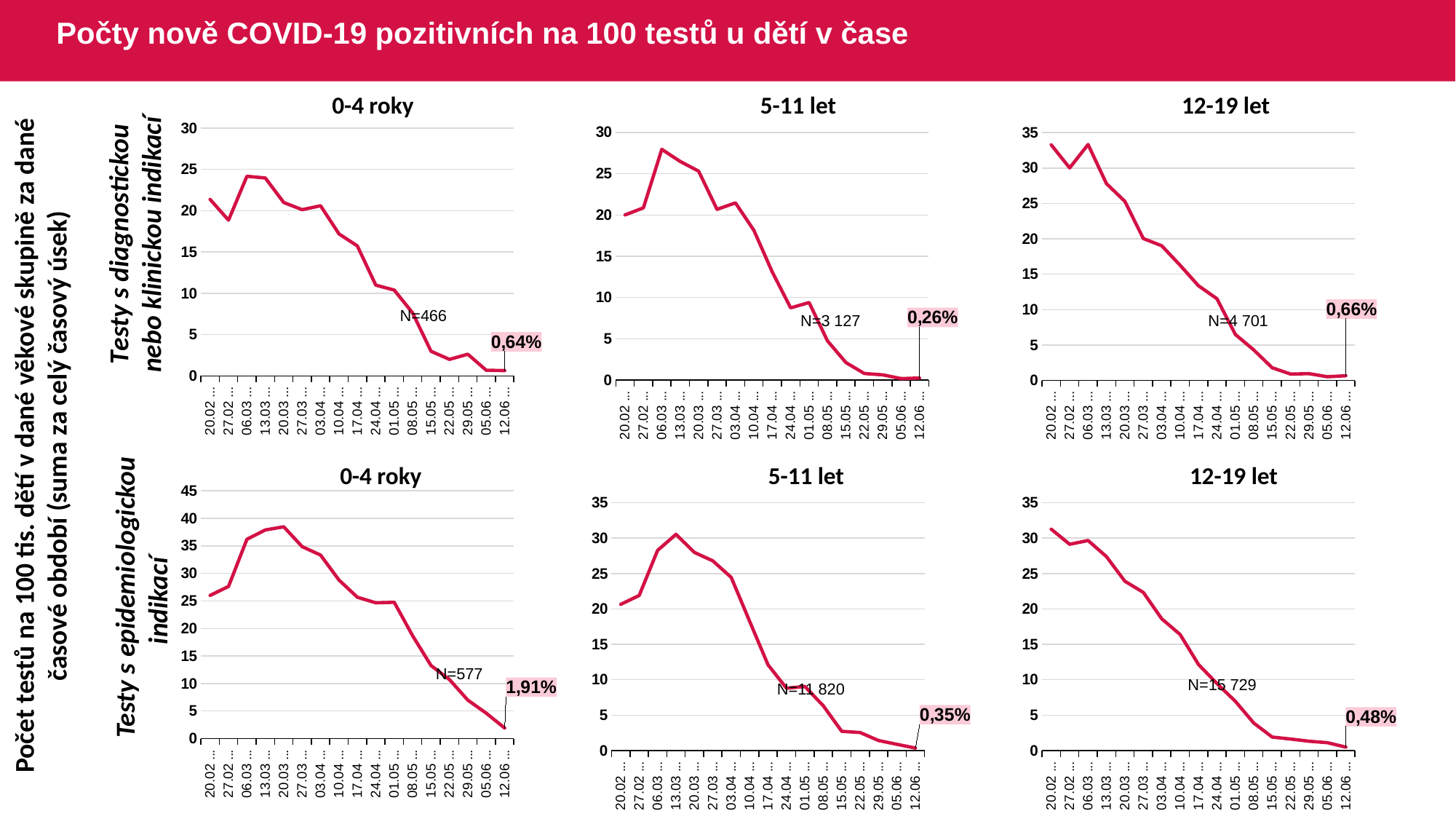

# Počty nově COVID-19 pozitivních na 100 testů u dětí v čase
0-4 roky
5-11 let
12-19 let

### Chart

| Category |  |
|---|---|
| 20.02 - 26.02 | 21.372930866601 |
| 27.02 - 05.03 | 18.861364624076 |
| 06.03 - 12.03 | 24.172185430463 |
| 13.03 - 19.03 | 23.964968152866 |
| 20.03 - 26.03 | 21.000981354268 |
| 27.03 - 02.04 | 20.129032258064 |
| 03.04 - 09.04 | 20.605187319884 |
| 10.04 - 16.04 | 17.191601049868 |
| 17.04 - 23.04 | 15.739268680445 |
| 24.04 - 30.04 | 10.990712074303 |
| 01.05 - 07.05 | 10.39156626506 |
| 08.05 - 14.05 | 7.625899280575 |
| 15.05 - 21.05 | 2.981029810298 |
| 22.05 - 28.05 | 2.002861230329 |
| 29.05 - 04.06 | 2.623906705539 |
| 05.06 - 11.06 | 0.686106346483 |
| 12.06 - 18.06 | 0.643776824034 |

### Chart

| Category |  |
|---|---|
| 20.02 - 26.02 | 20.00384319754 |
| 27.02 - 05.03 | 20.86115588303 |
| 06.03 - 12.03 | 27.945555082943 |
| 13.03 - 19.03 | 26.486168334314 |
| 20.03 - 26.03 | 25.306957708049 |
| 27.03 - 02.04 | 20.678513731825 |
| 03.04 - 09.04 | 21.466524973432 |
| 10.04 - 16.04 | 18.144044321329 |
| 17.04 - 23.04 | 13.111413043478 |
| 24.04 - 30.04 | 8.753568030447 |
| 01.05 - 07.05 | 9.395109395109 |
| 08.05 - 14.05 | 4.75681453768 |
| 15.05 - 21.05 | 2.133872416891 |
| 22.05 - 28.05 | 0.802139037433 |
| 29.05 - 04.06 | 0.641125879593 |
| 05.06 - 11.06 | 0.190234622701 |
| 12.06 - 18.06 | 0.25583626479 |

### Chart

| Category |  |
|---|---|
| 20.02 - 26.02 | 33.276255707762 |
| 27.02 - 05.03 | 30.018984337921 |
| 06.03 - 12.03 | 33.324439701173 |
| 13.03 - 19.03 | 27.799816905706 |
| 20.03 - 26.03 | 25.295592977427 |
| 27.03 - 02.04 | 20.042016806722 |
| 03.04 - 09.04 | 19.024390243902 |
| 10.04 - 16.04 | 16.263269639065 |
| 17.04 - 23.04 | 13.366336633663 |
| 24.04 - 30.04 | 11.538461538461 |
| 01.05 - 07.05 | 6.496815286624 |
| 08.05 - 14.05 | 4.301708898055 |
| 15.05 - 21.05 | 1.788413098236 |
| 22.05 - 28.05 | 0.896509704935 |
| 29.05 - 04.06 | 0.958543014617 |
| 05.06 - 11.06 | 0.521099417594 |
| 12.06 - 18.06 | 0.659434162944 |
Testy s diagnostickou nebo klinickou indikací
N=466
N=3 127
N=4 701
Počet testů na 100 tis. dětí v dané věkové skupině za dané časové období (suma za celý časový úsek)
0-4 roky
5-11 let
12-19 let

### Chart

| Category |  |
|---|---|
| 20.02 - 26.02 | 25.999081304547 |
| 27.02 - 05.03 | 27.635602768388 |
| 06.03 - 12.03 | 36.196888785697 |
| 13.03 - 19.03 | 37.894144144144 |
| 20.03 - 26.03 | 38.471760797342 |
| 27.03 - 02.04 | 34.859011033919 |
| 03.04 - 09.04 | 33.333333333333 |
| 10.04 - 16.04 | 28.793371310201 |
| 17.04 - 23.04 | 25.678119349005 |
| 24.04 - 30.04 | 24.663677130044 |
| 01.05 - 07.05 | 24.760501105379 |
| 08.05 - 14.05 | 18.683001531393 |
| 15.05 - 21.05 | 13.258575197889 |
| 22.05 - 28.05 | 10.714285714285 |
| 29.05 - 04.06 | 6.986444212721 |
| 05.06 - 11.06 | 4.611330698287 |
| 12.06 - 18.06 | 1.906412478336 |

### Chart

| Category |  |
|---|---|
| 20.02 - 26.02 | 20.656759348034 |
| 27.02 - 05.03 | 21.905227692642 |
| 06.03 - 12.03 | 28.270714525327 |
| 13.03 - 19.03 | 30.541050994333 |
| 20.03 - 26.03 | 27.988414955239 |
| 27.03 - 02.04 | 26.790450928381 |
| 03.04 - 09.04 | 24.456753302087 |
| 10.04 - 16.04 | 18.248175182481 |
| 17.04 - 23.04 | 12.11395436783 |
| 24.04 - 30.04 | 8.801853021688 |
| 01.05 - 07.05 | 9.043126684636 |
| 08.05 - 14.05 | 6.32720285479 |
| 15.05 - 21.05 | 2.715734240941 |
| 22.05 - 28.05 | 2.540007443245 |
| 29.05 - 04.06 | 1.416876574307 |
| 05.06 - 11.06 | 0.877980644517 |
| 12.06 - 18.06 | 0.346869712351 |

### Chart

| Category |  |
|---|---|
| 20.02 - 26.02 | 31.271651880016 |
| 27.02 - 05.03 | 29.139635464936 |
| 06.03 - 12.03 | 29.673252279635 |
| 13.03 - 19.03 | 27.391843696697 |
| 20.03 - 26.03 | 23.922337014606 |
| 27.03 - 02.04 | 22.342875946034 |
| 03.04 - 09.04 | 18.612143742255 |
| 10.04 - 16.04 | 16.394052044609 |
| 17.04 - 23.04 | 12.153906148446 |
| 24.04 - 30.04 | 9.466396084517 |
| 01.05 - 07.05 | 6.952693016588 |
| 08.05 - 14.05 | 3.88194629088 |
| 15.05 - 21.05 | 1.904259682428 |
| 22.05 - 28.05 | 1.626729665879 |
| 29.05 - 04.06 | 1.31253566673 |
| 05.06 - 11.06 | 1.106343033391 |
| 12.06 - 18.06 | 0.483183927776 |
Testy s epidemiologickou indikací
N=577
N=15 729
N=11 820